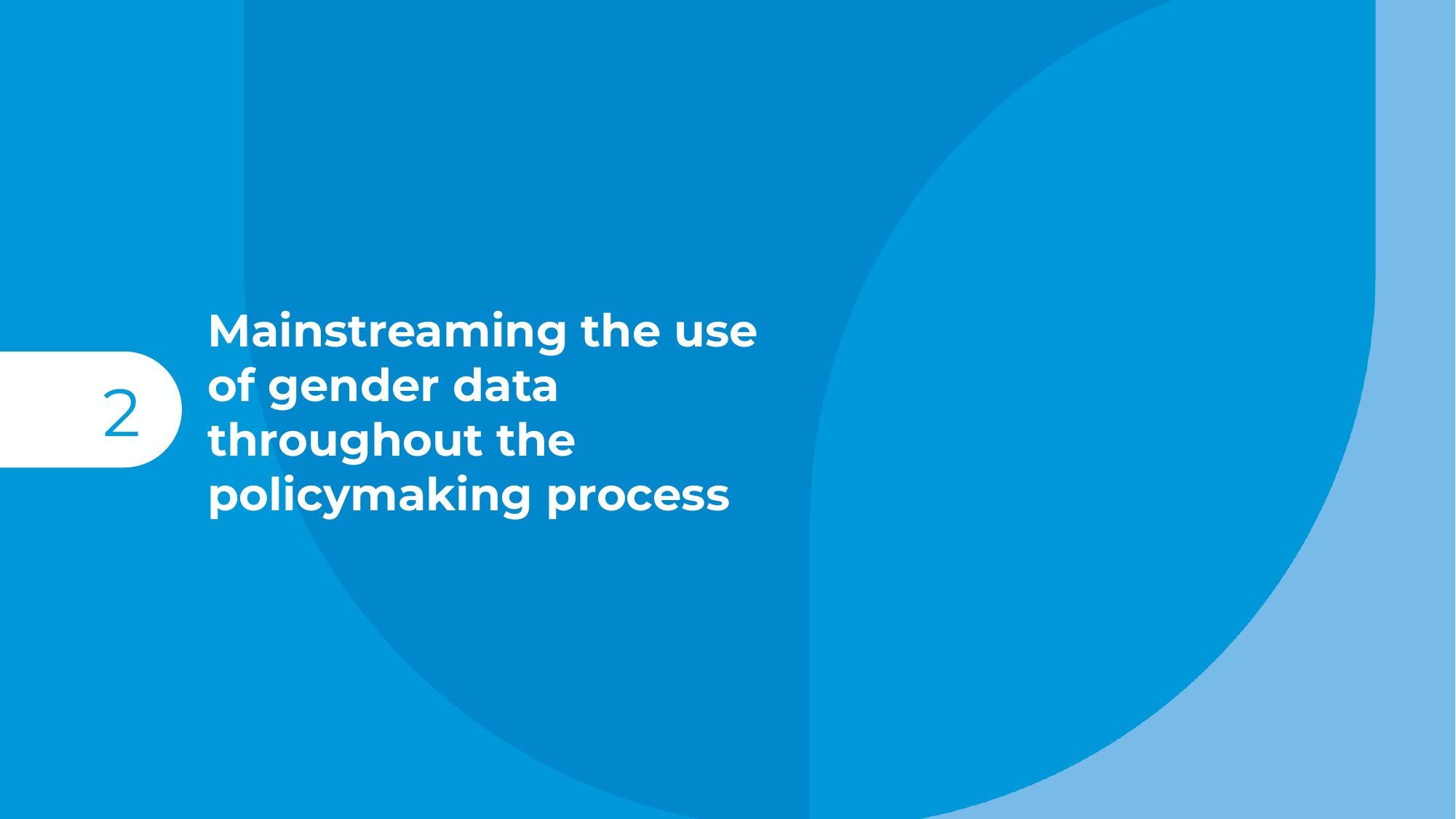

Mainstreaming the use of gender data throughout the policymaking process
2